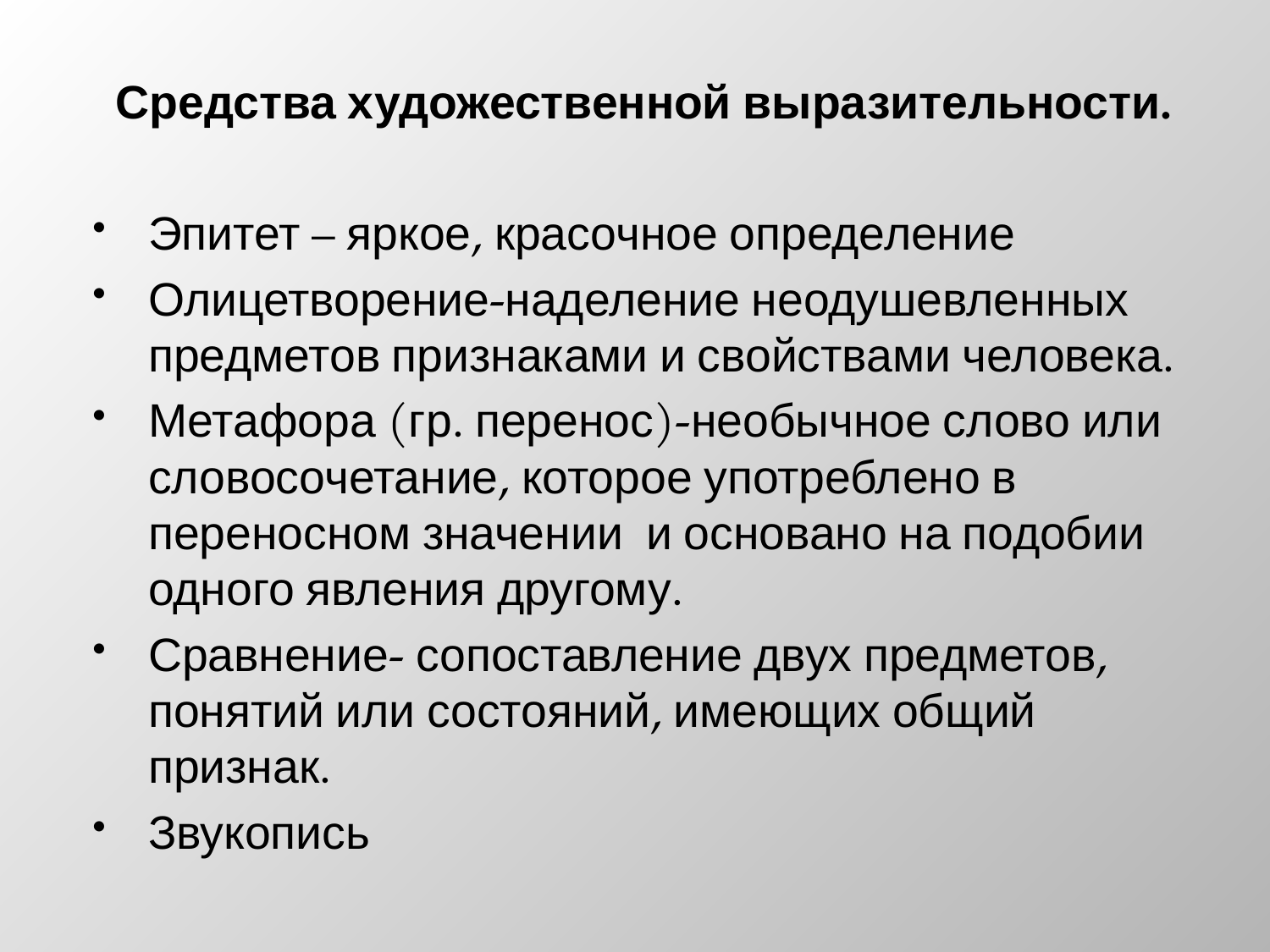

Средства художественной выразительности.

Эпитет – яркое, красочное определение
Олицетворение-наделение неодушевленных предметов признаками и свойствами человека.
Метафора (гр. перенос)-необычное слово или словосочетание, которое употреблено в переносном значении  и основано на подобии одного явления другому.
Сравнение- сопоставление двух предметов, понятий или состояний, имеющих общий признак.
Звукопись